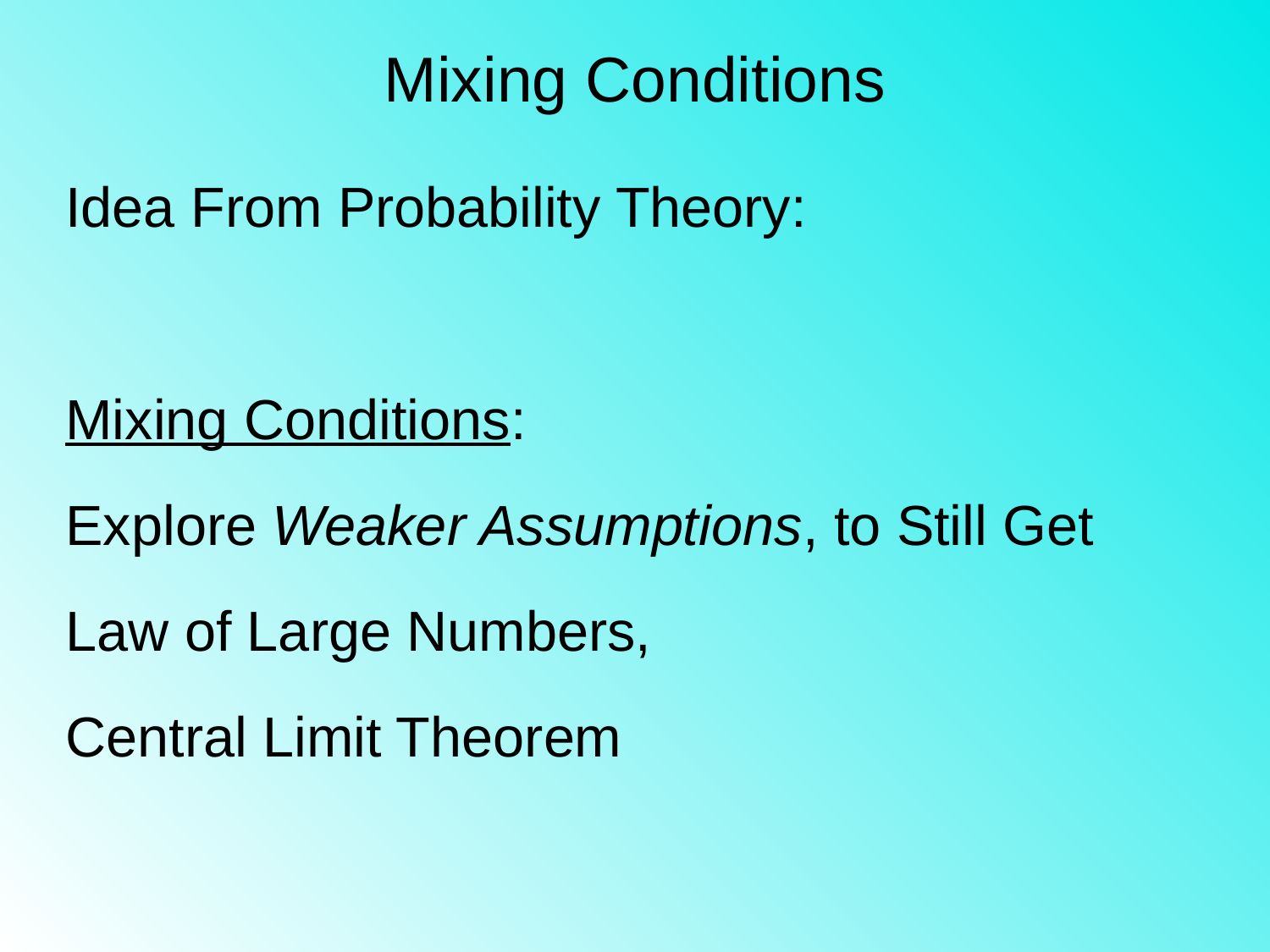

# Mixing Conditions
Idea From Probability Theory:

Mixing Conditions:
Explore Weaker Assumptions, to Still Get
Law of Large Numbers,
Central Limit Theorem